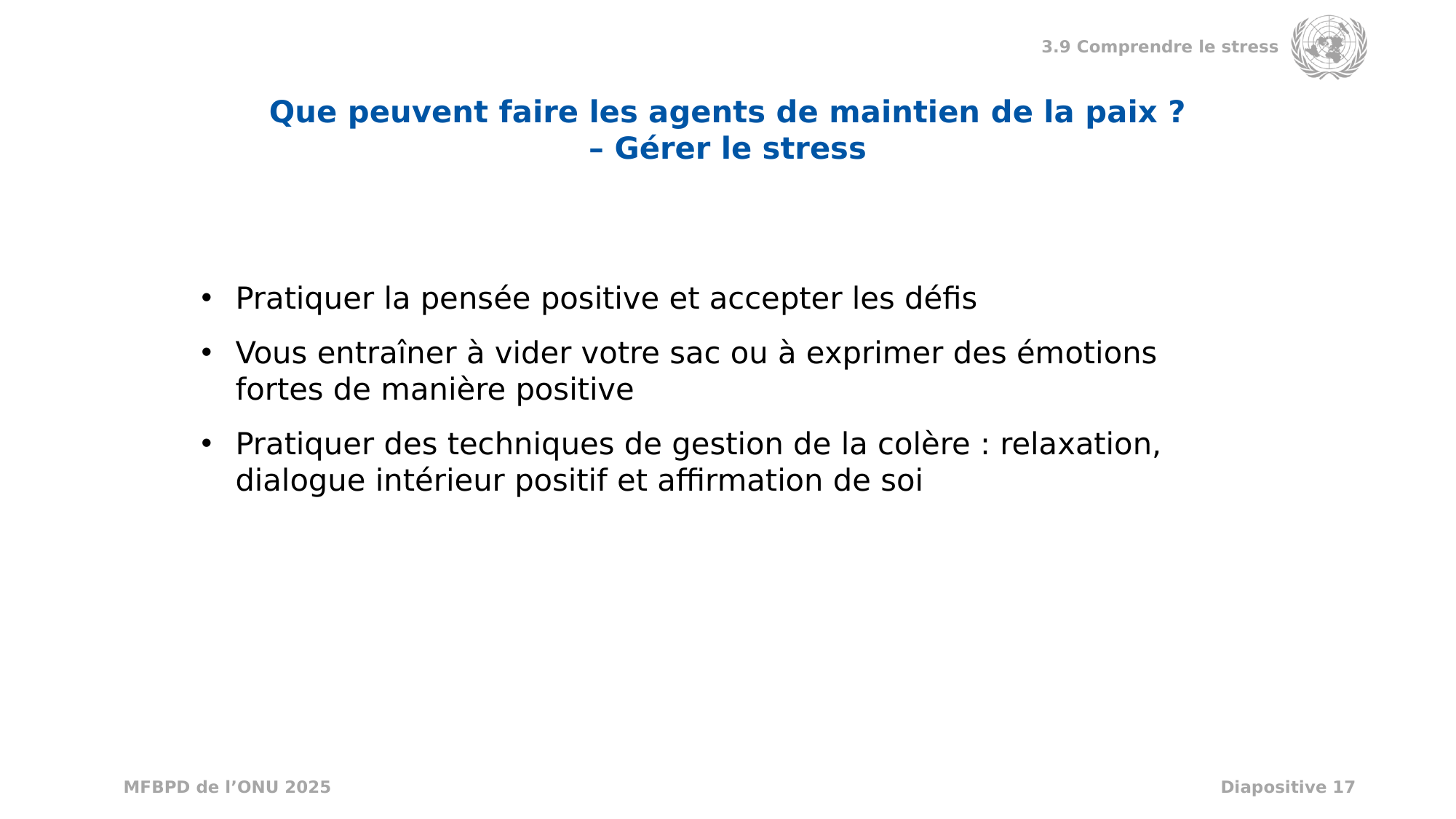

Que peuvent faire les agents de maintien de la paix ?
– Gérer le stress
Pratiquer la pensée positive et accepter les défis
Vous entraîner à vider votre sac ou à exprimer des émotions fortes de manière positive
Pratiquer des techniques de gestion de la colère : relaxation, dialogue intérieur positif et affirmation de soi